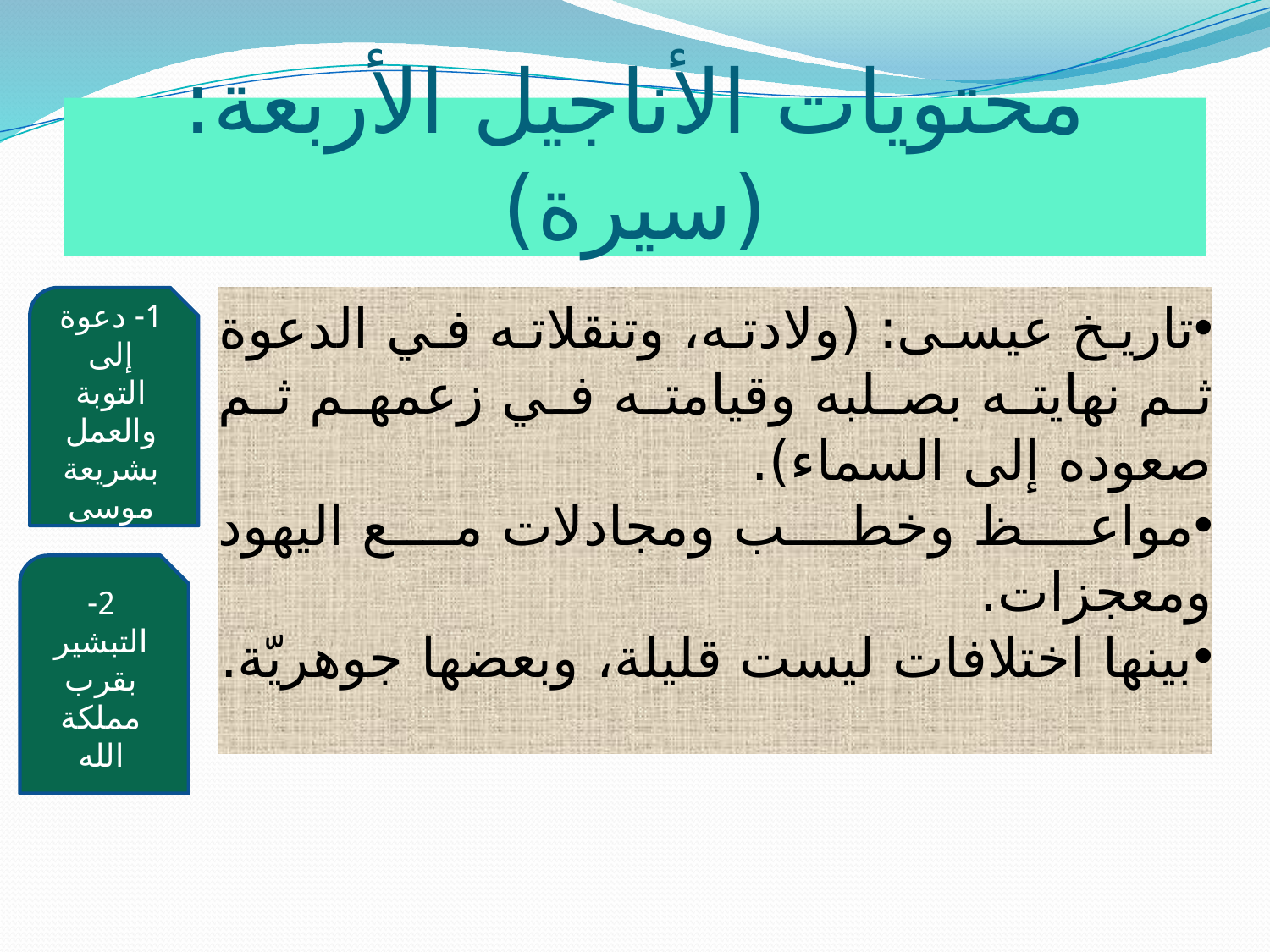

# محتويات الأناجيل الأربعة: (سيرة)
1- دعوة إلى التوبة والعمل بشريعة موسى
تاريخ عيسى: (ولادته، وتنقلاته في الدعوة ثم نهايته بصلبه وقيامته في زعمهم ثم صعوده إلى السماء).
مواعظ وخطب ومجادلات مع اليهود ومعجزات.
بينها اختلافات ليست قليلة، وبعضها جوهريّة.

2- التبشير بقرب مملكة الله